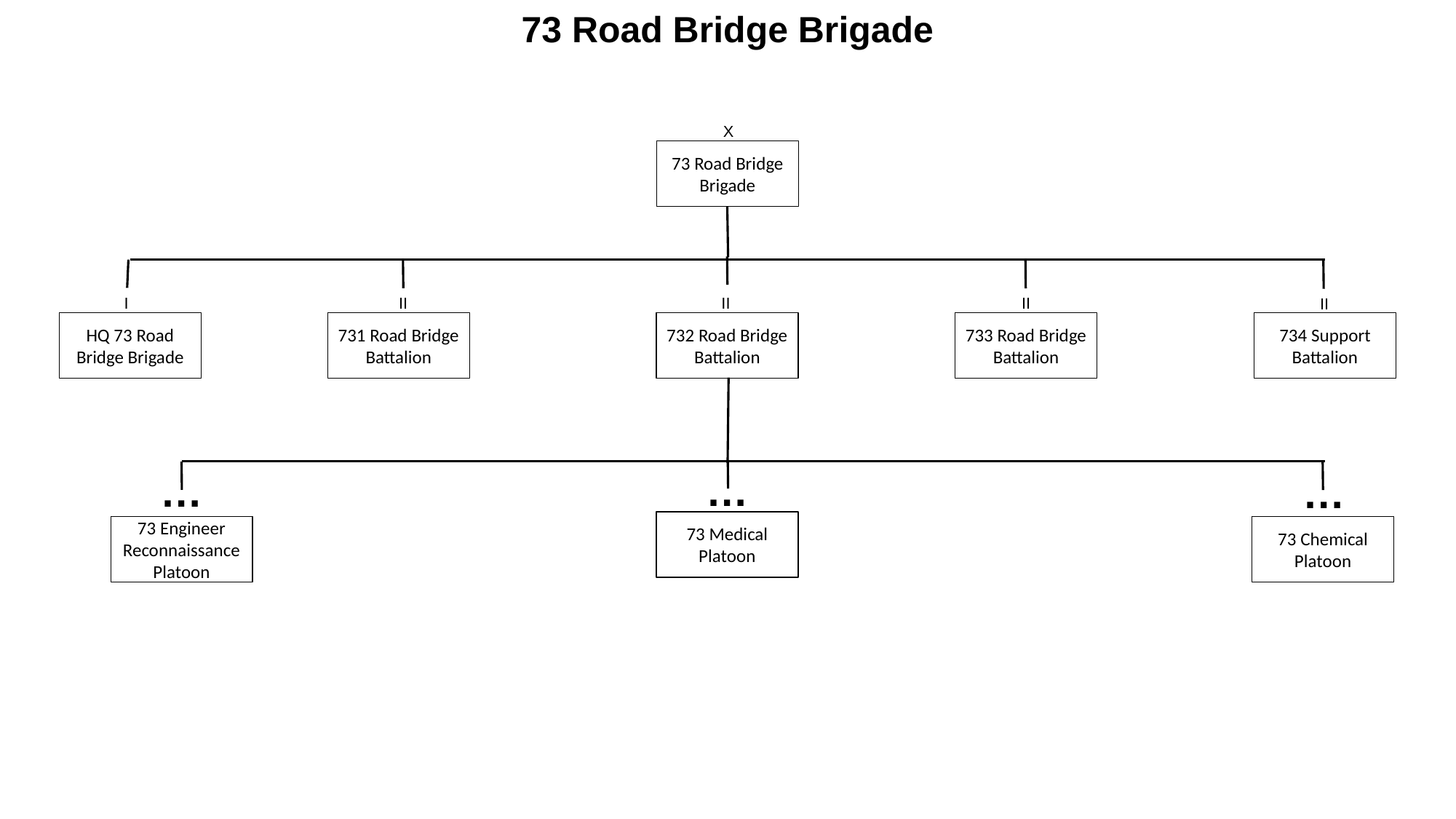

# 73 Road Bridge Brigade
X
73 Road Bridge Brigade
I
II
II
II
II
HQ 73 Road
Bridge Brigade
731 Road Bridge Battalion
732 Road Bridge Battalion
734 Support Battalion
733 Road Bridge Battalion
…
…
…
73 Medical Platoon
73 Engineer Reconnaissance Platoon
73 Chemical Platoon